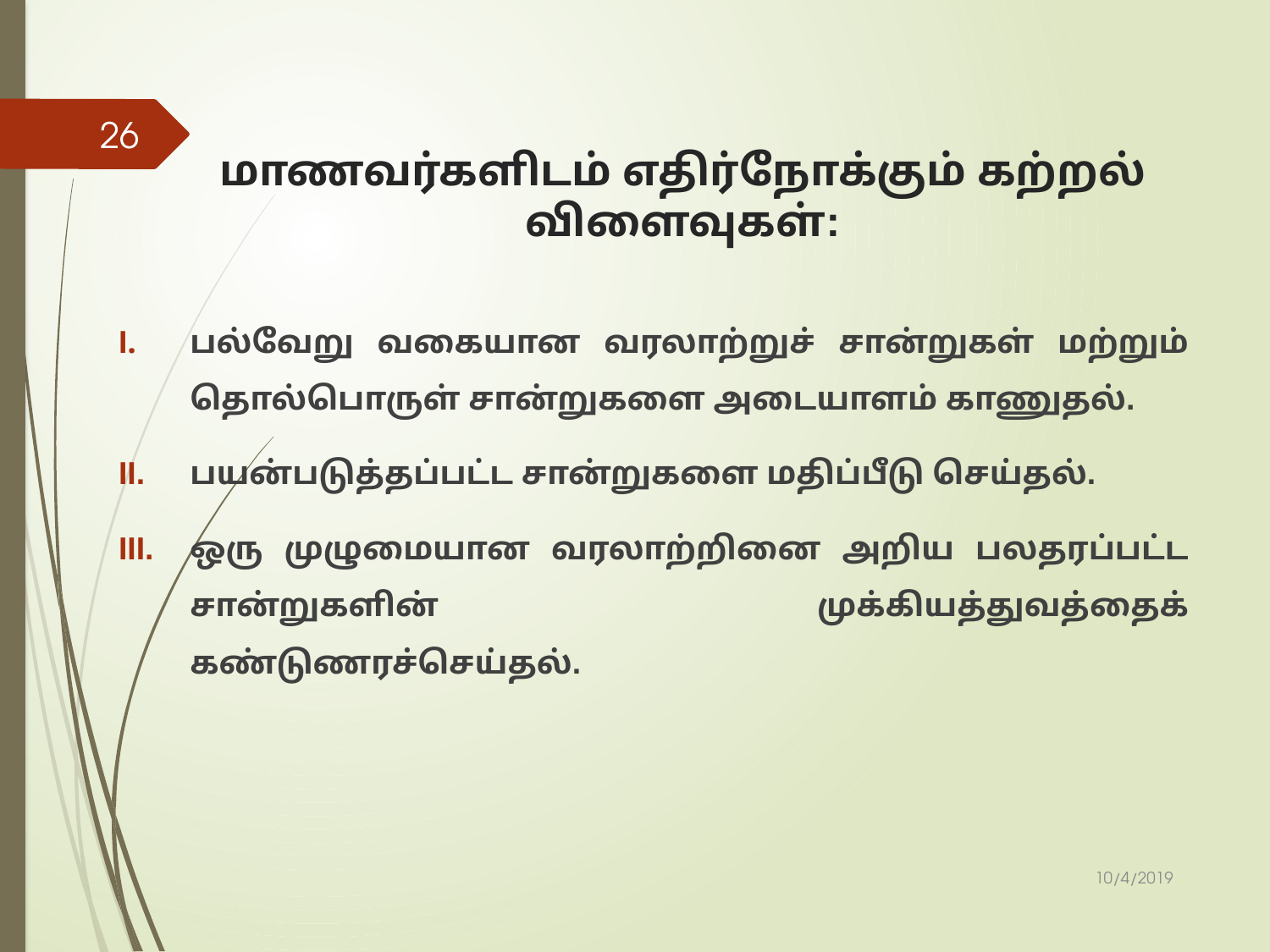

# மாணவர்களிடம் எதிர்நோக்கும் கற்றல் விளைவுகள்:
26
பல்வேறு வகையான வரலாற்றுச் சான்றுகள் மற்றும் தொல்பொருள் சான்றுகளை அடையாளம் காணுதல்.
பயன்படுத்தப்பட்ட சான்றுகளை மதிப்பீடு செய்தல்.
ஒரு முழுமையான வரலாற்றினை அறிய பலதரப்பட்ட சான்றுகளின் முக்கியத்துவத்தைக் கண்டுணரச்செய்தல்.

10/4/2019